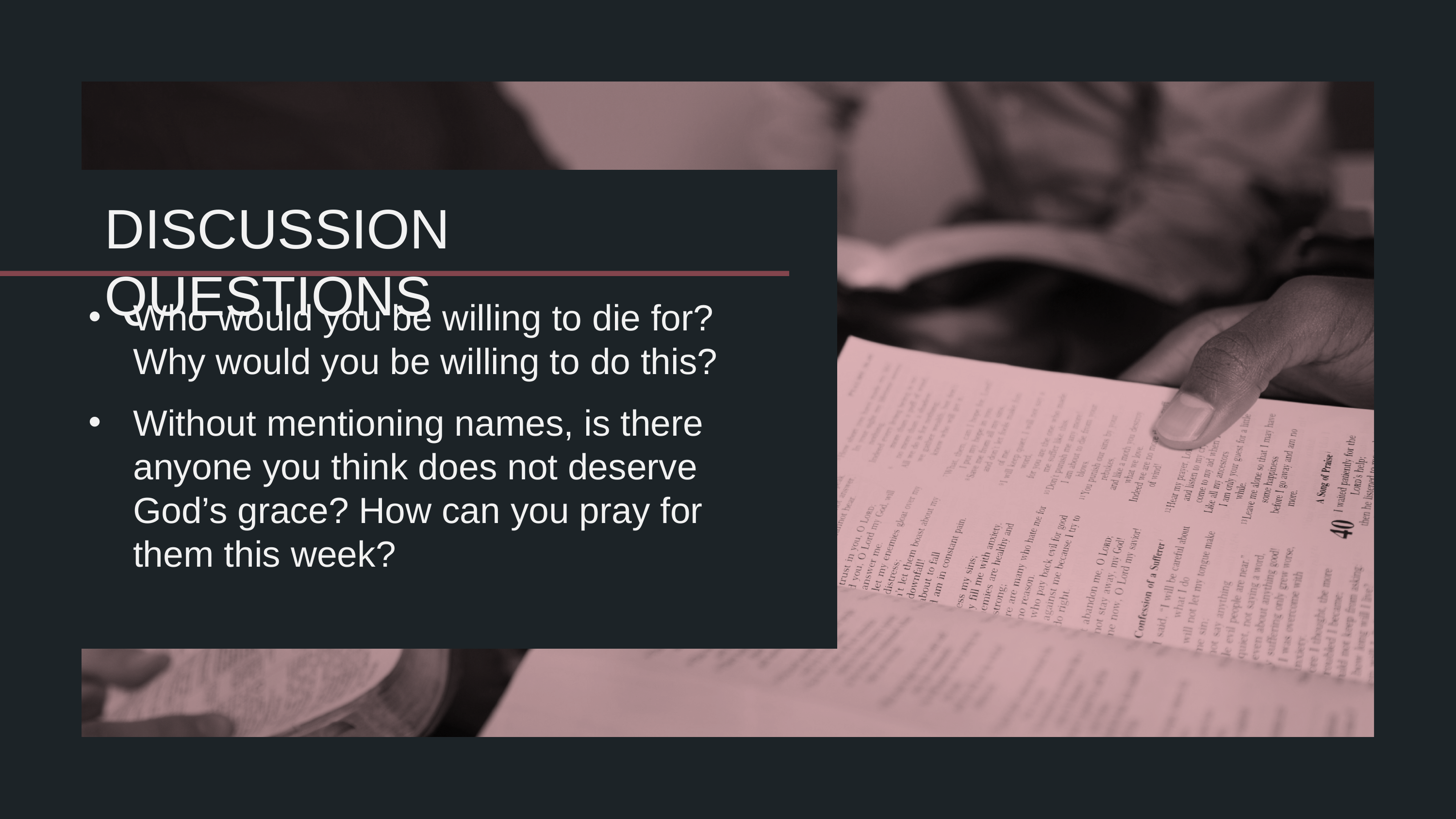

Who would you be willing to die for? Why would you be willing to do this?
Without mentioning names, is there anyone you think does not deserve God’s grace? How can you pray for them this week?